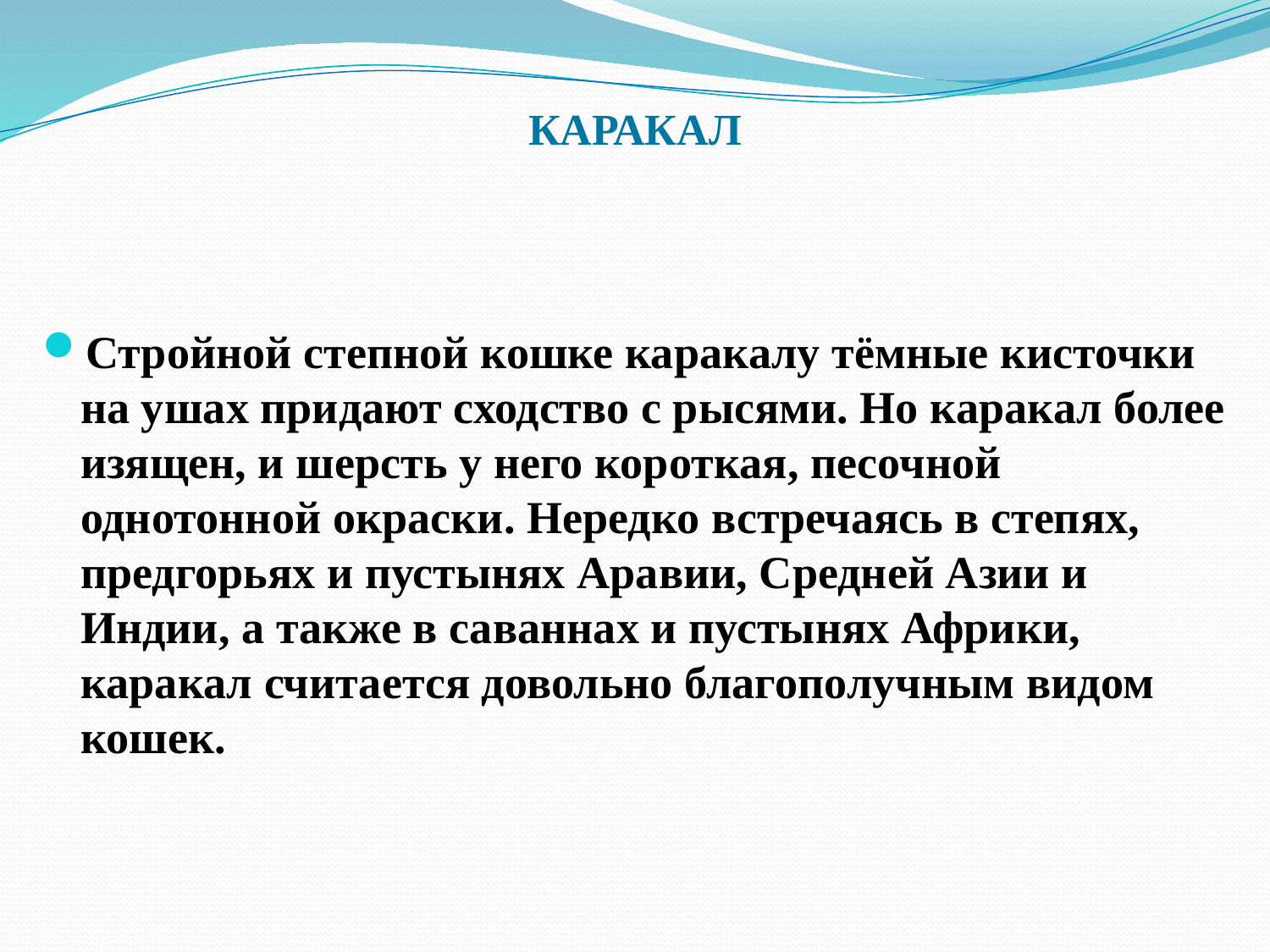

# КАРАКАЛ

Стройной степной кошке каракалу тёмные кисточки на ушах придают сходство с рысями. Но каракал более изящен, и шерсть у него короткая, песочной однотонной окраски. Нередко встречаясь в степях, предгорьях и пустынях Аравии, Средней Азии и Индии, а также в саваннах и пустынях Африки, каракал считается довольно благополучным видом кошек.